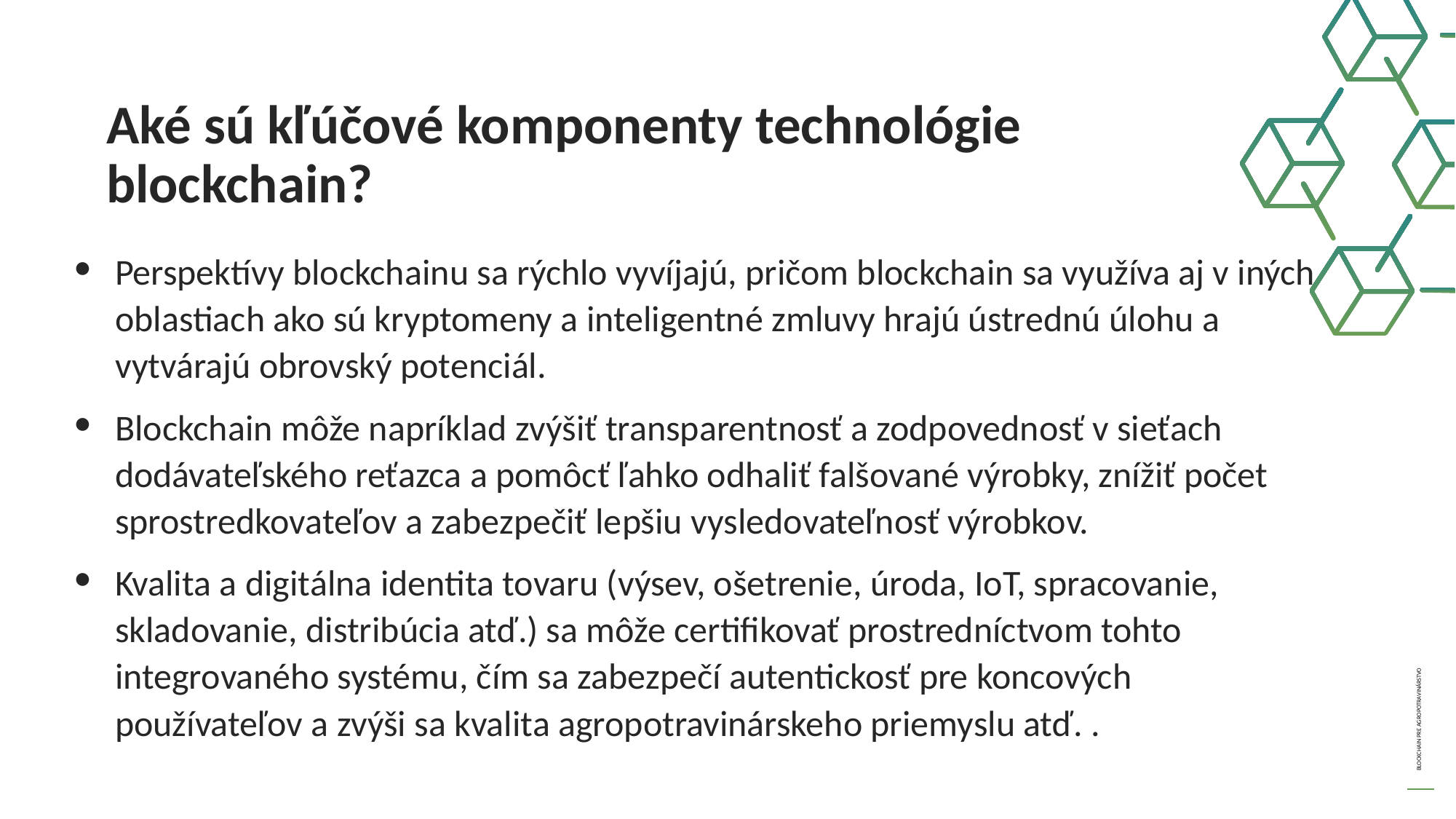

Aké sú kľúčové komponenty technológie
blockchain?
Perspektívy blockchainu sa rýchlo vyvíjajú, pričom blockchain sa využíva aj v iných oblastiach ako sú kryptomeny a inteligentné zmluvy hrajú ústrednú úlohu a vytvárajú obrovský potenciál.
Blockchain môže napríklad zvýšiť transparentnosť a zodpovednosť v sieťach dodávateľského reťazca a pomôcť ľahko odhaliť falšované výrobky, znížiť počet sprostredkovateľov a zabezpečiť lepšiu vysledovateľnosť výrobkov.
Kvalita a digitálna identita tovaru (výsev, ošetrenie, úroda, IoT, spracovanie, skladovanie, distribúcia atď.) sa môže certifikovať prostredníctvom tohto integrovaného systému, čím sa zabezpečí autentickosť pre koncových používateľov a zvýši sa kvalita agropotravinárskeho priemyslu atď. .